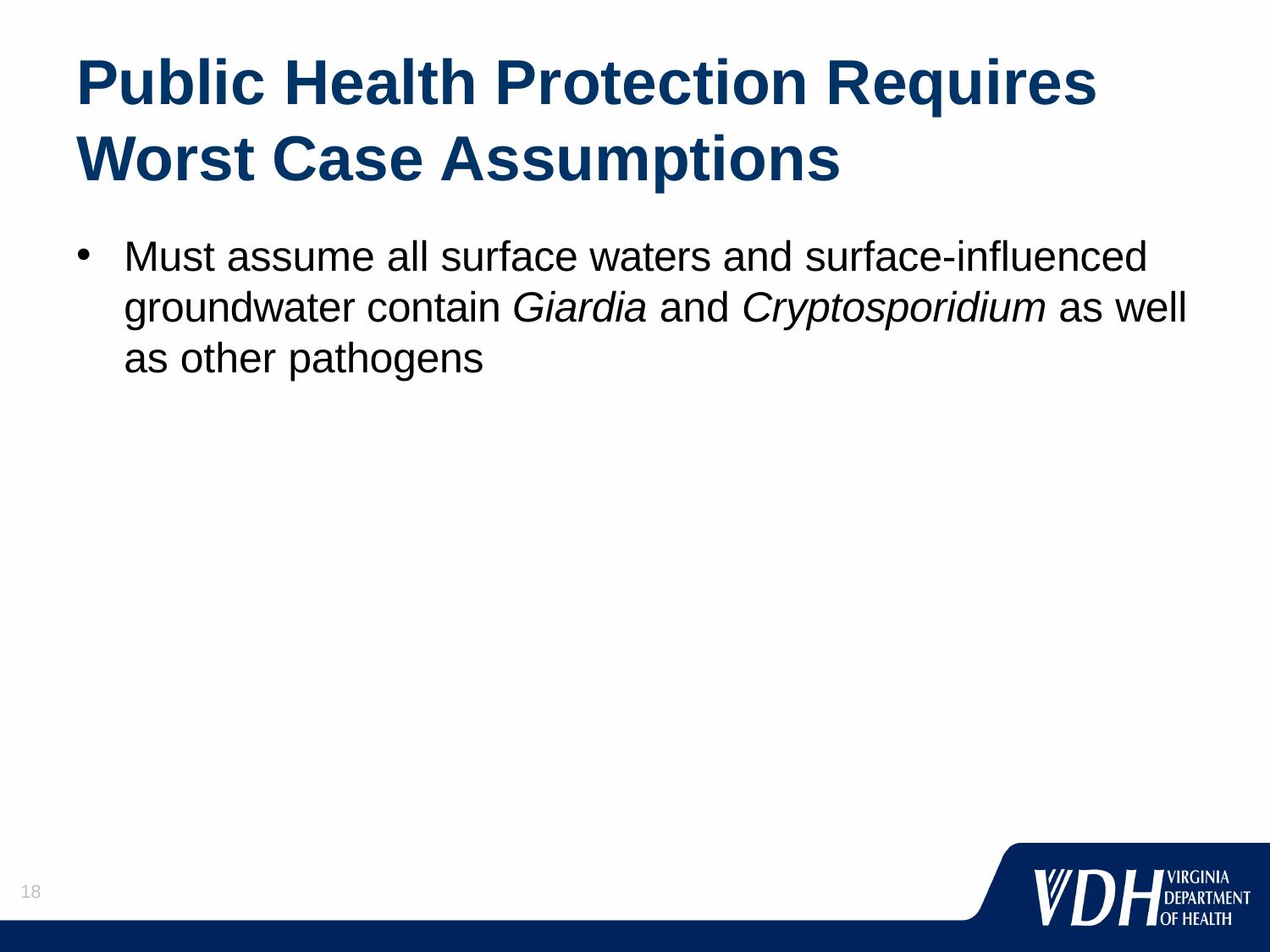

# Public Health Protection Requires Worst Case Assumptions
Must assume all surface waters and surface-influenced groundwater contain Giardia and Cryptosporidium as well as other pathogens

18